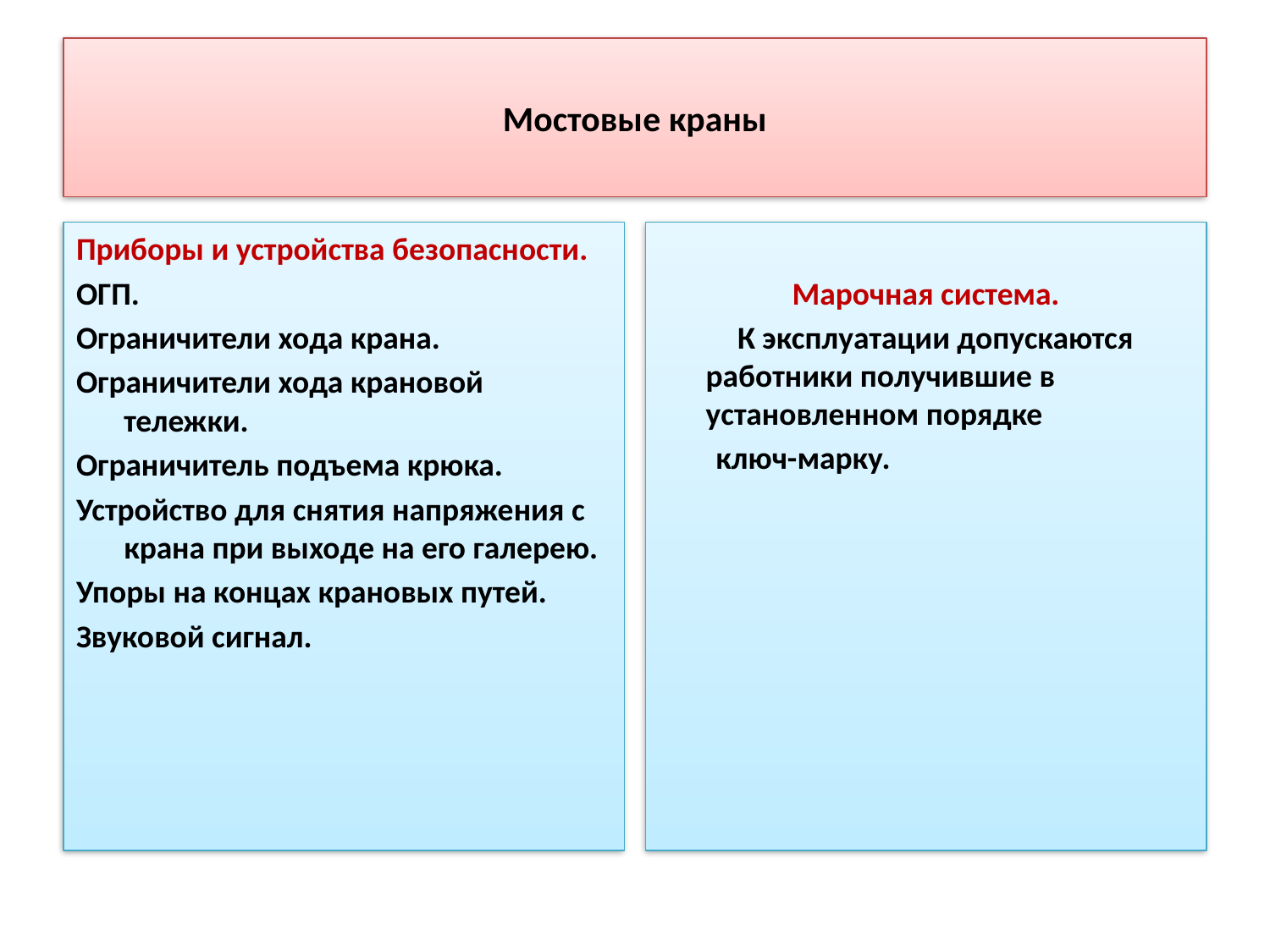

# Мостовые краны
Приборы и устройства безопасности.
ОГП.
Ограничители хода крана.
Ограничители хода крановой тележки.
Ограничитель подъема крюка.
Устройство для снятия напряжения с крана при выходе на его галерею.
Упоры на концах крановых путей.
Звуковой сигнал.

Марочная система.
           К эксплуатации допускаются работники получившие в установленном порядке
        ключ-марку.